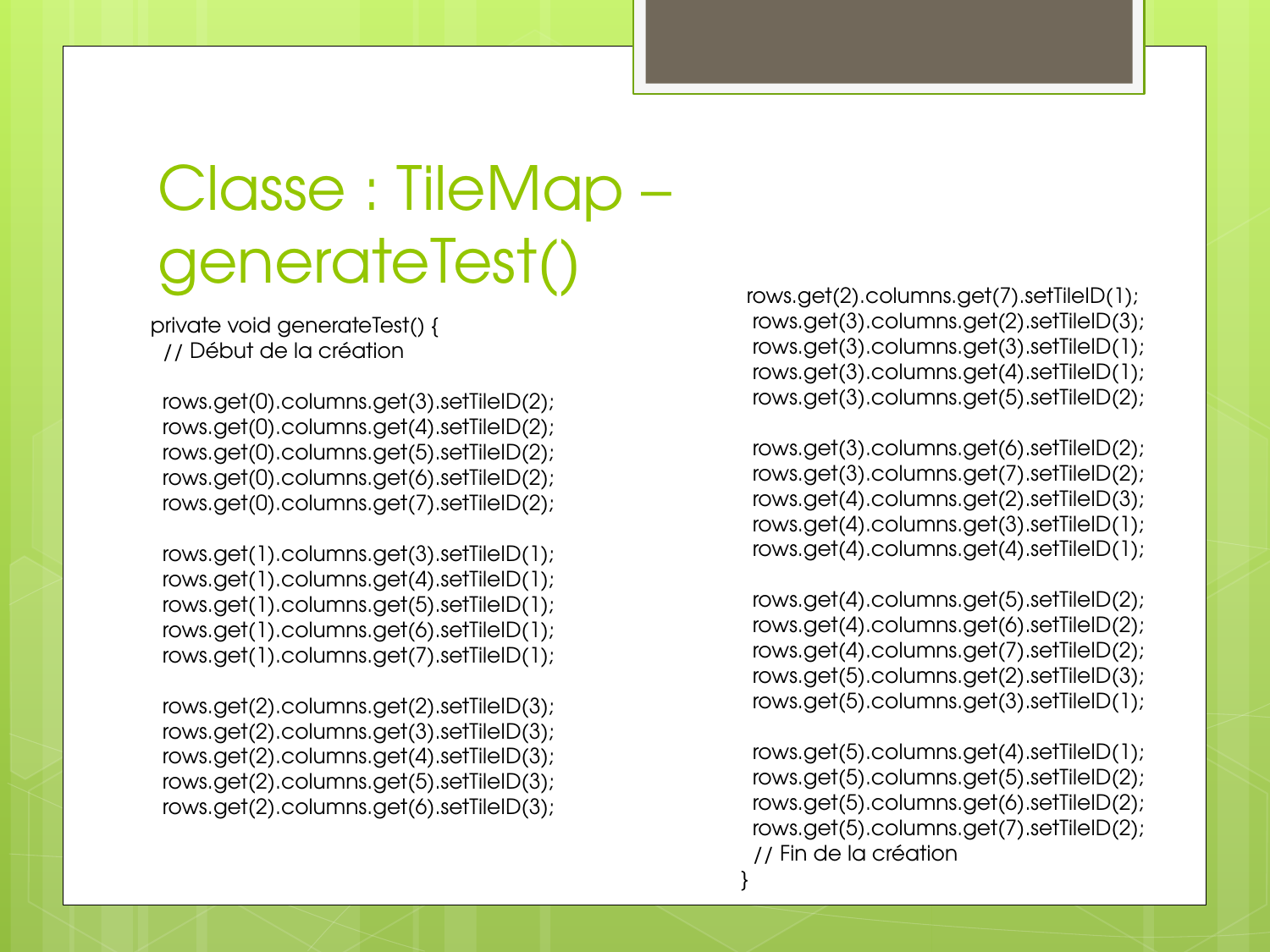

# Classe : TileMap – generateTest()
 rows.get(2).columns.get(7).setTileID(1);
  rows.get(3).columns.get(2).setTileID(3);
  rows.get(3).columns.get(3).setTileID(1);
  rows.get(3).columns.get(4).setTileID(1);
  rows.get(3).columns.get(5).setTileID(2);

  rows.get(3).columns.get(6).setTileID(2);
  rows.get(3).columns.get(7).setTileID(2);
  rows.get(4).columns.get(2).setTileID(3);
  rows.get(4).columns.get(3).setTileID(1);
  rows.get(4).columns.get(4).setTileID(1);

  rows.get(4).columns.get(5).setTileID(2);
  rows.get(4).columns.get(6).setTileID(2);
  rows.get(4).columns.get(7).setTileID(2);
  rows.get(5).columns.get(2).setTileID(3);
  rows.get(5).columns.get(3).setTileID(1);

  rows.get(5).columns.get(4).setTileID(1);
  rows.get(5).columns.get(5).setTileID(2);
  rows.get(5).columns.get(6).setTileID(2);
  rows.get(5).columns.get(7).setTileID(2);
  // Fin de la création
}
private void generateTest() {
  // Début de la création

  rows.get(0).columns.get(3).setTileID(2);
  rows.get(0).columns.get(4).setTileID(2);
  rows.get(0).columns.get(5).setTileID(2);
  rows.get(0).columns.get(6).setTileID(2);
  rows.get(0).columns.get(7).setTileID(2);

  rows.get(1).columns.get(3).setTileID(1);
  rows.get(1).columns.get(4).setTileID(1);
  rows.get(1).columns.get(5).setTileID(1);
  rows.get(1).columns.get(6).setTileID(1);
  rows.get(1).columns.get(7).setTileID(1);

  rows.get(2).columns.get(2).setTileID(3);
  rows.get(2).columns.get(3).setTileID(3);
  rows.get(2).columns.get(4).setTileID(3);
  rows.get(2).columns.get(5).setTileID(3);
  rows.get(2).columns.get(6).setTileID(3);